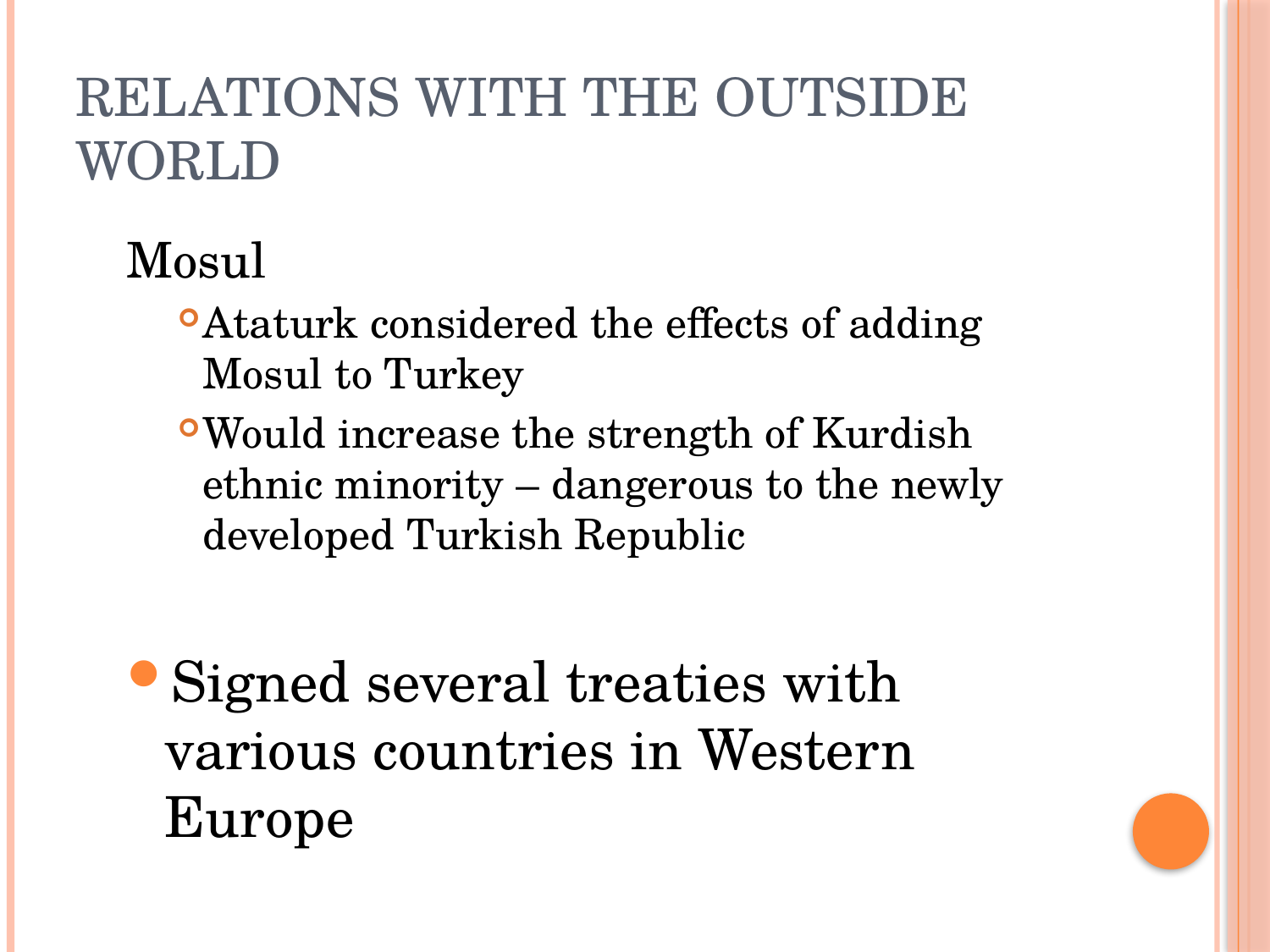

# Relations with the outside world
Mosul
Ataturk considered the effects of adding Mosul to Turkey
Would increase the strength of Kurdish ethnic minority – dangerous to the newly developed Turkish Republic

Signed several treaties with various countries in Western Europe